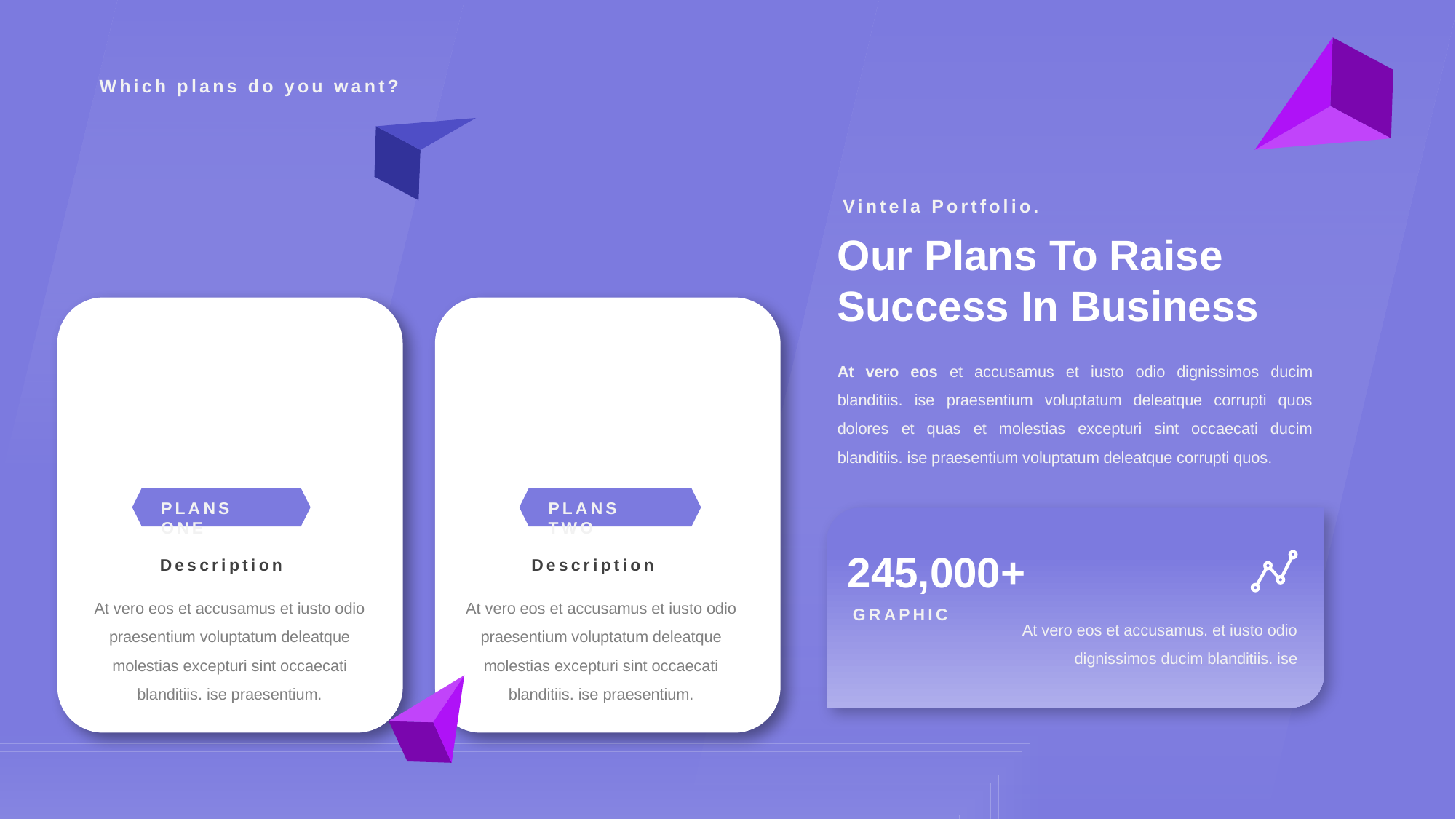

Which plans do you want?

Vintela Portfolio.

Our Plans To Raise Success In Business
At vero eos et accusamus et iusto odio dignissimos ducim blanditiis. ise praesentium voluptatum deleatque corrupti quos dolores et quas et molestias excepturi sint occaecati ducim blanditiis. ise praesentium voluptatum deleatque corrupti quos.
PLANS ONE
PLANS TWO

245,000+
Description
Description

At vero eos et accusamus et iusto odio praesentium voluptatum deleatque molestias excepturi sint occaecati blanditiis. ise praesentium.
At vero eos et accusamus et iusto odio praesentium voluptatum deleatque molestias excepturi sint occaecati blanditiis. ise praesentium.
GRAPHIC
At vero eos et accusamus. et iusto odio dignissimos ducim blanditiis. ise